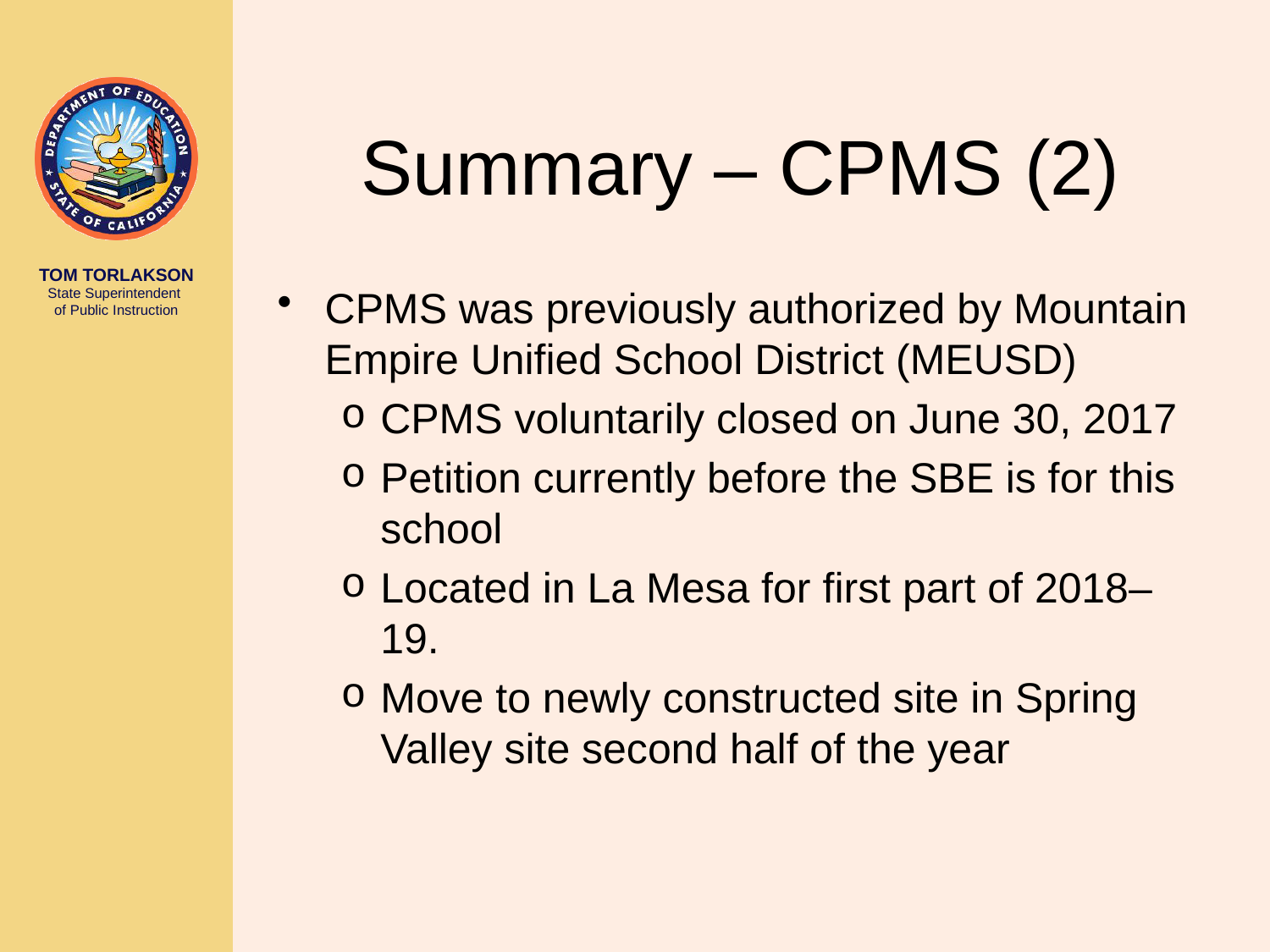

# Summary – CPMS (2)
CPMS was previously authorized by Mountain Empire Unified School District (MEUSD)
CPMS voluntarily closed on June 30, 2017
Petition currently before the SBE is for this school
Located in La Mesa for first part of 2018–19.
Move to newly constructed site in Spring Valley site second half of the year